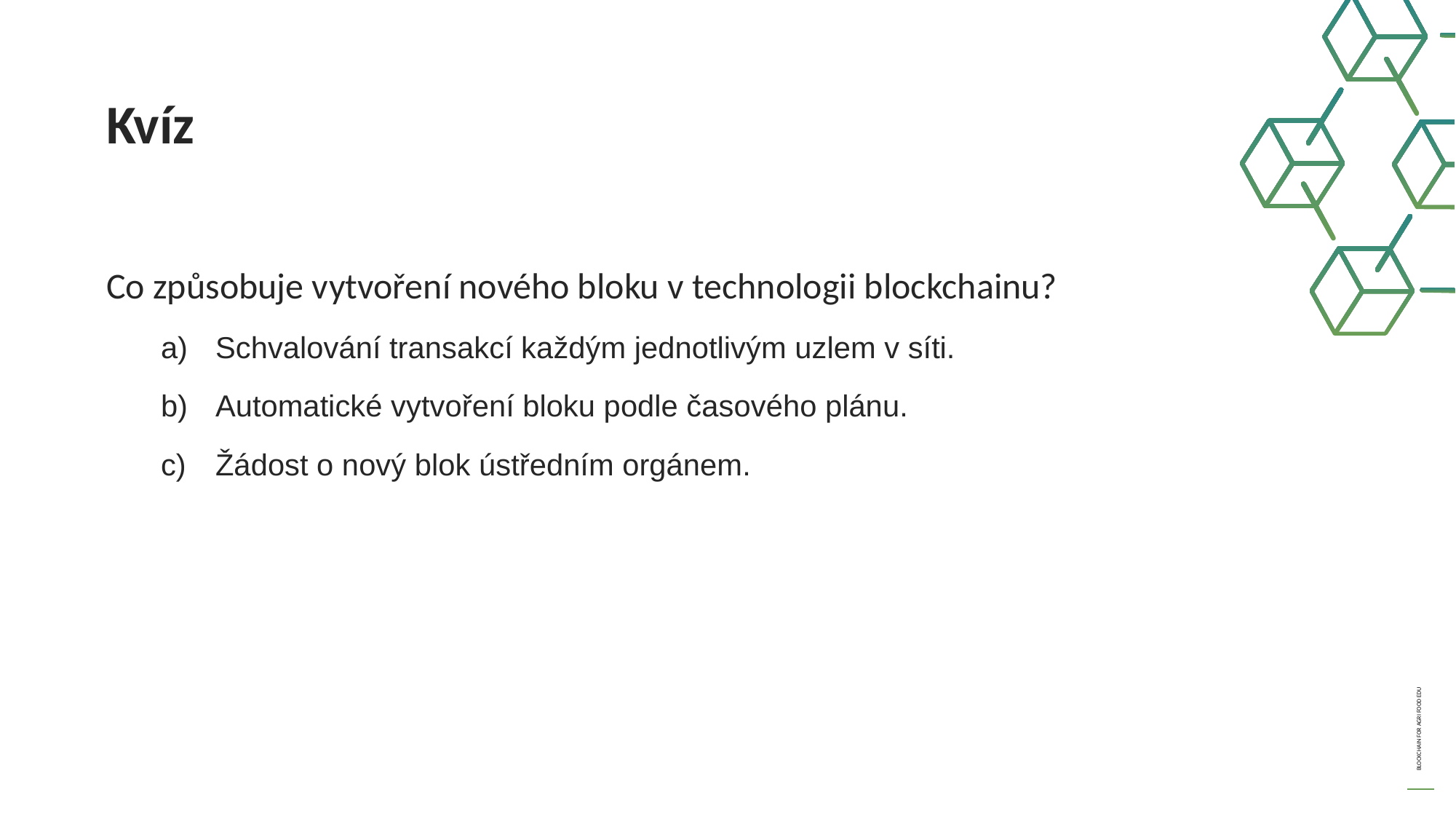

Kvíz
Co způsobuje vytvoření nového bloku v technologii blockchainu?
Schvalování transakcí každým jednotlivým uzlem v síti.
Automatické vytvoření bloku podle časového plánu.
Žádost o nový blok ústředním orgánem.